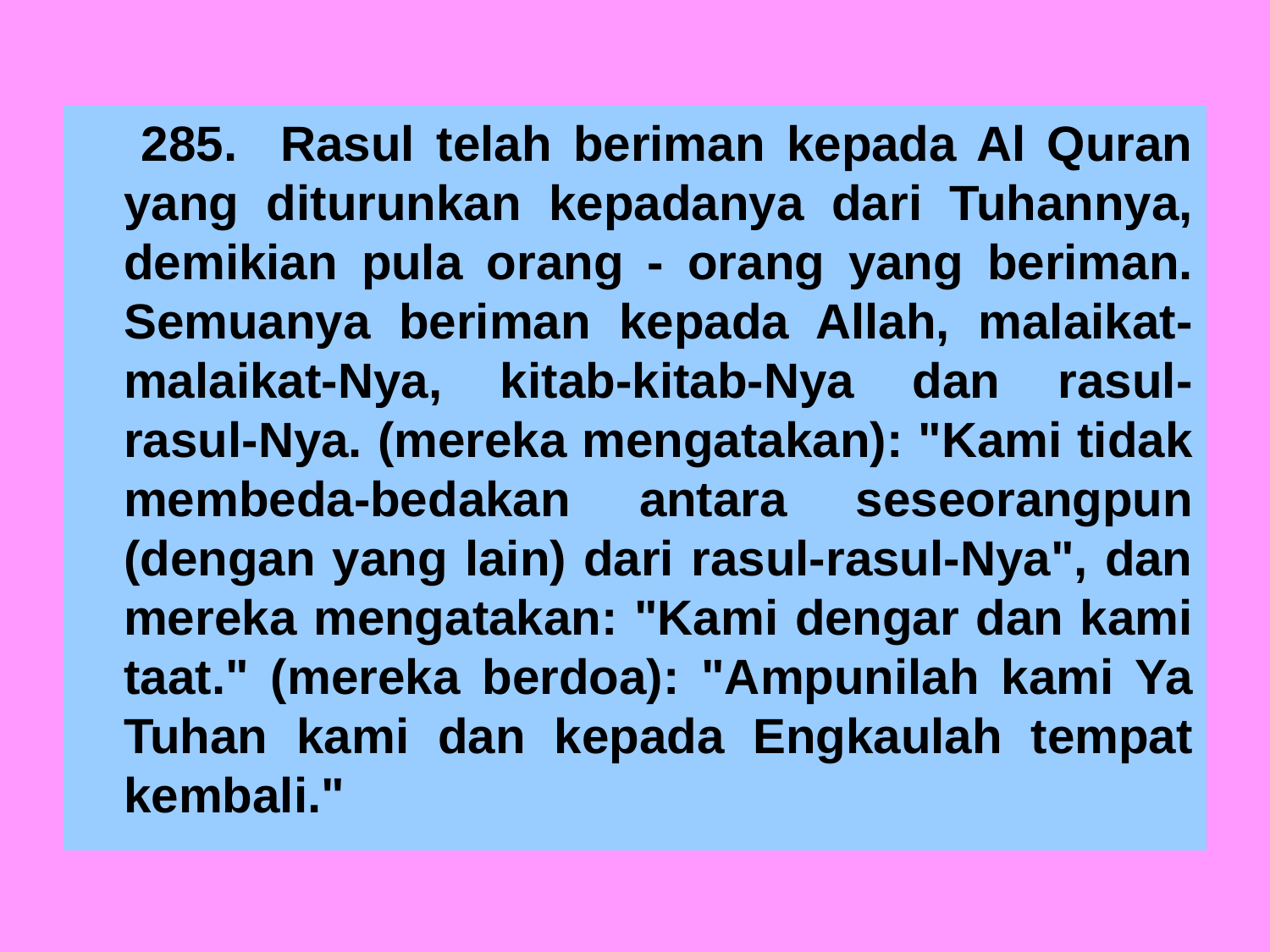

285.  Rasul telah beriman kepada Al Quran yang diturunkan kepadanya dari Tuhannya, demikian pula orang - orang yang beriman. Semuanya beriman kepada Allah, malaikat-malaikat-Nya, kitab-kitab-Nya dan rasul-rasul-Nya. (mereka mengatakan): "Kami tidak membeda-bedakan antara seseorangpun (dengan yang lain) dari rasul-rasul-Nya", dan mereka mengatakan: "Kami dengar dan kami taat." (mereka berdoa): "Ampunilah kami Ya Tuhan kami dan kepada Engkaulah tempat kembali."